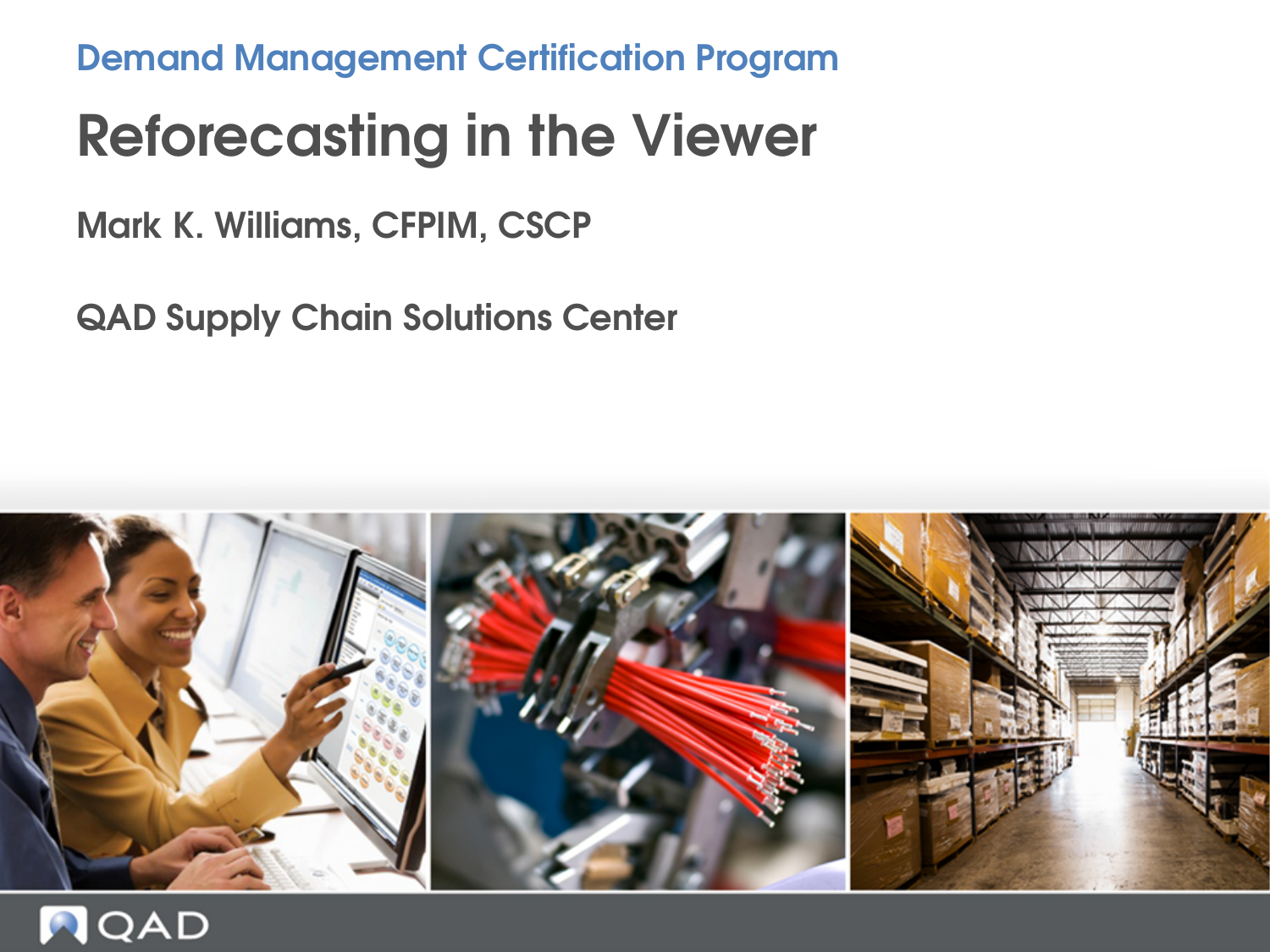

Demand Management Certification Program
# Reforecasting in the Viewer
Mark K. Williams, CFPIM, CSCP
QAD Supply Chain Solutions Center